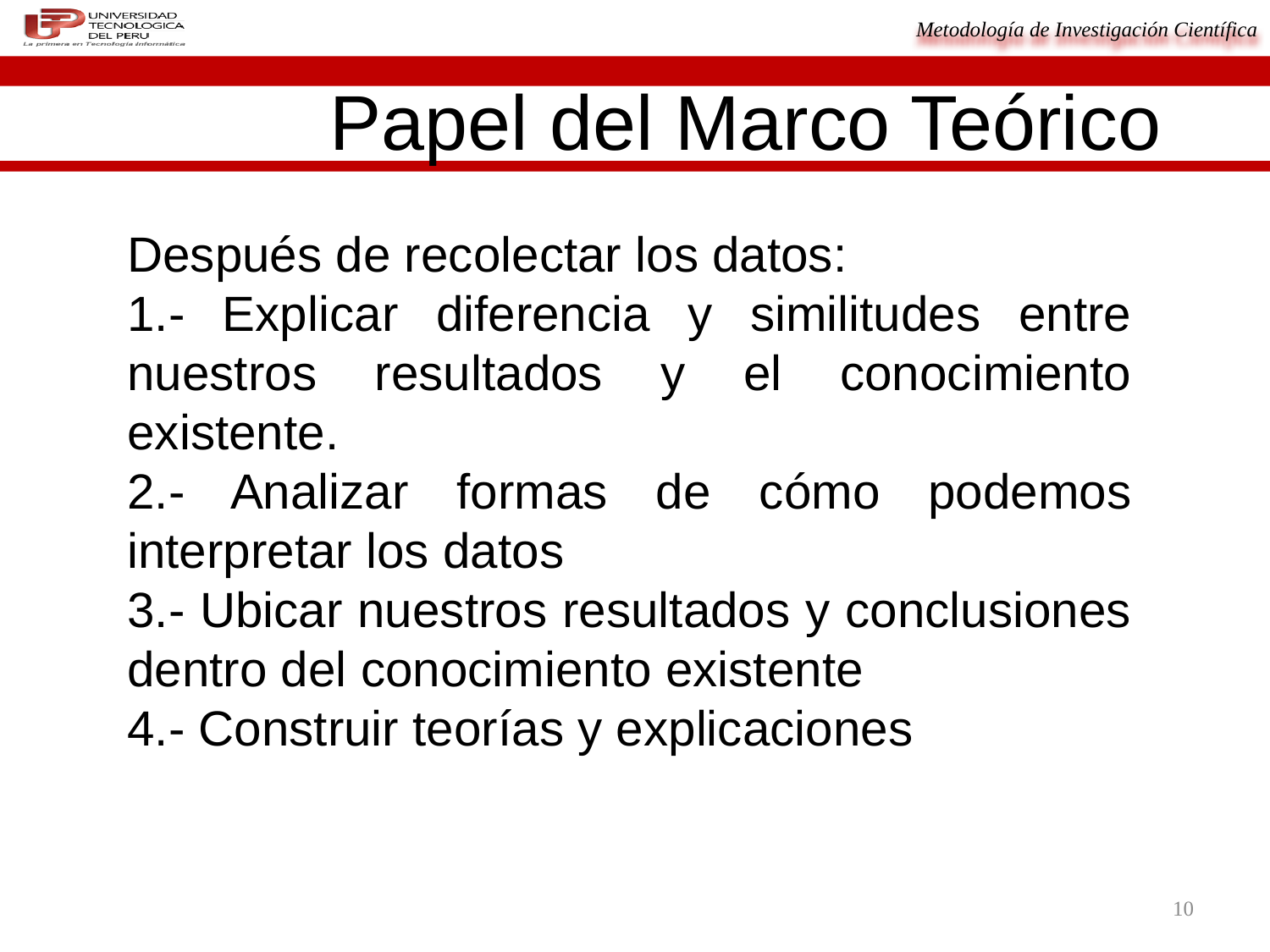

# Papel del Marco Teórico
Después de recolectar los datos:
1.- Explicar diferencia y similitudes entre nuestros resultados y el conocimiento existente.
2.- Analizar formas de cómo podemos interpretar los datos
3.- Ubicar nuestros resultados y conclusiones dentro del conocimiento existente
4.- Construir teorías y explicaciones

10